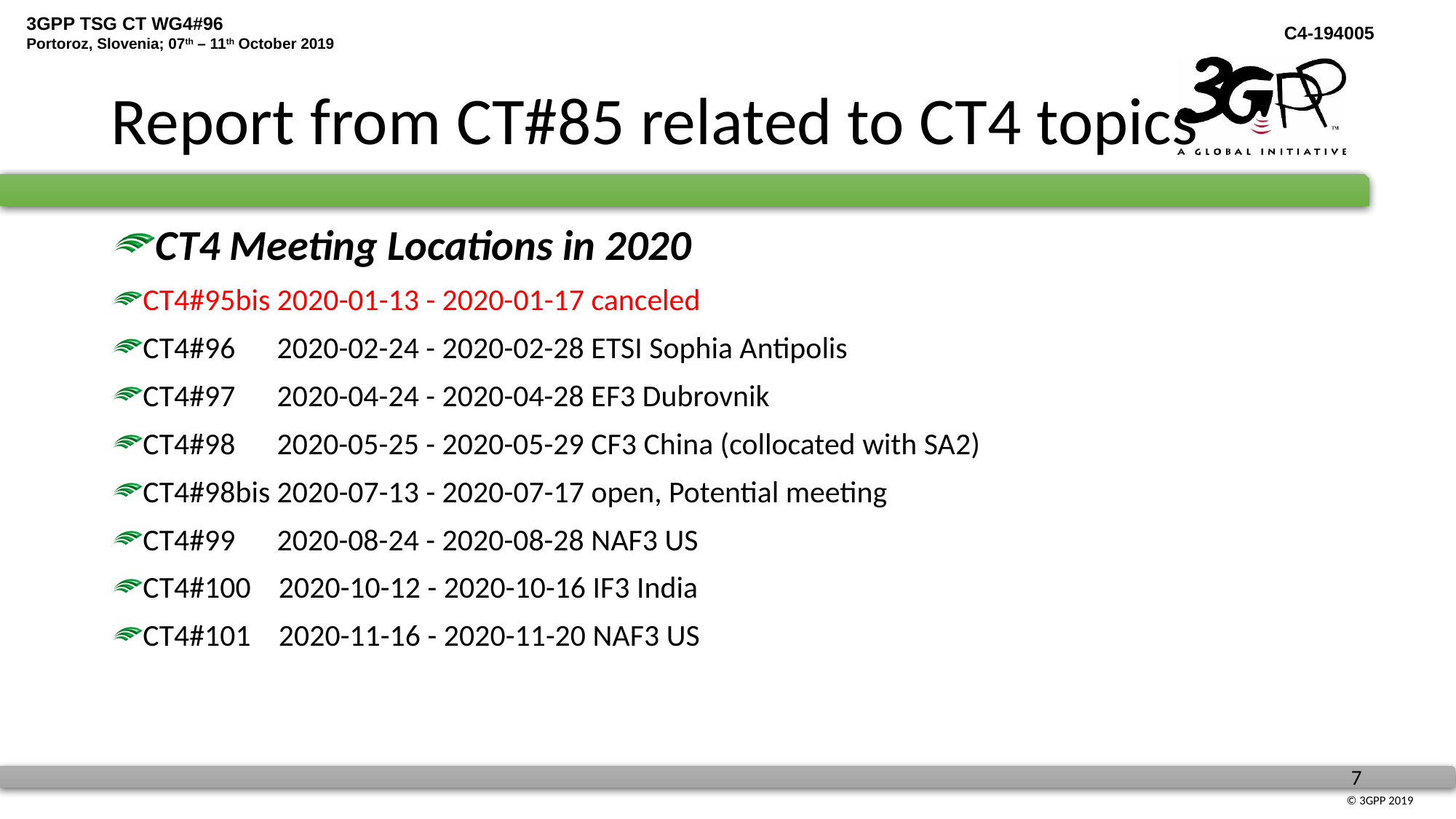

# Report from CT#85 related to CT4 topics
CT4 Meeting Locations in 2020
CT4#95bis 2020-01-13 - 2020-01-17 canceled
CT4#96      2020-02-24 - 2020-02-28 ETSI Sophia Antipolis
CT4#97      2020-04-24 - 2020-04-28 EF3 Dubrovnik
CT4#98      2020-05-25 - 2020-05-29 CF3 China (collocated with SA2)
CT4#98bis 2020-07-13 - 2020-07-17 open, Potential meeting
CT4#99      2020-08-24 - 2020-08-28 NAF3 US
CT4#100    2020-10-12 - 2020-10-16 IF3 India
CT4#101    2020-11-16 - 2020-11-20 NAF3 US